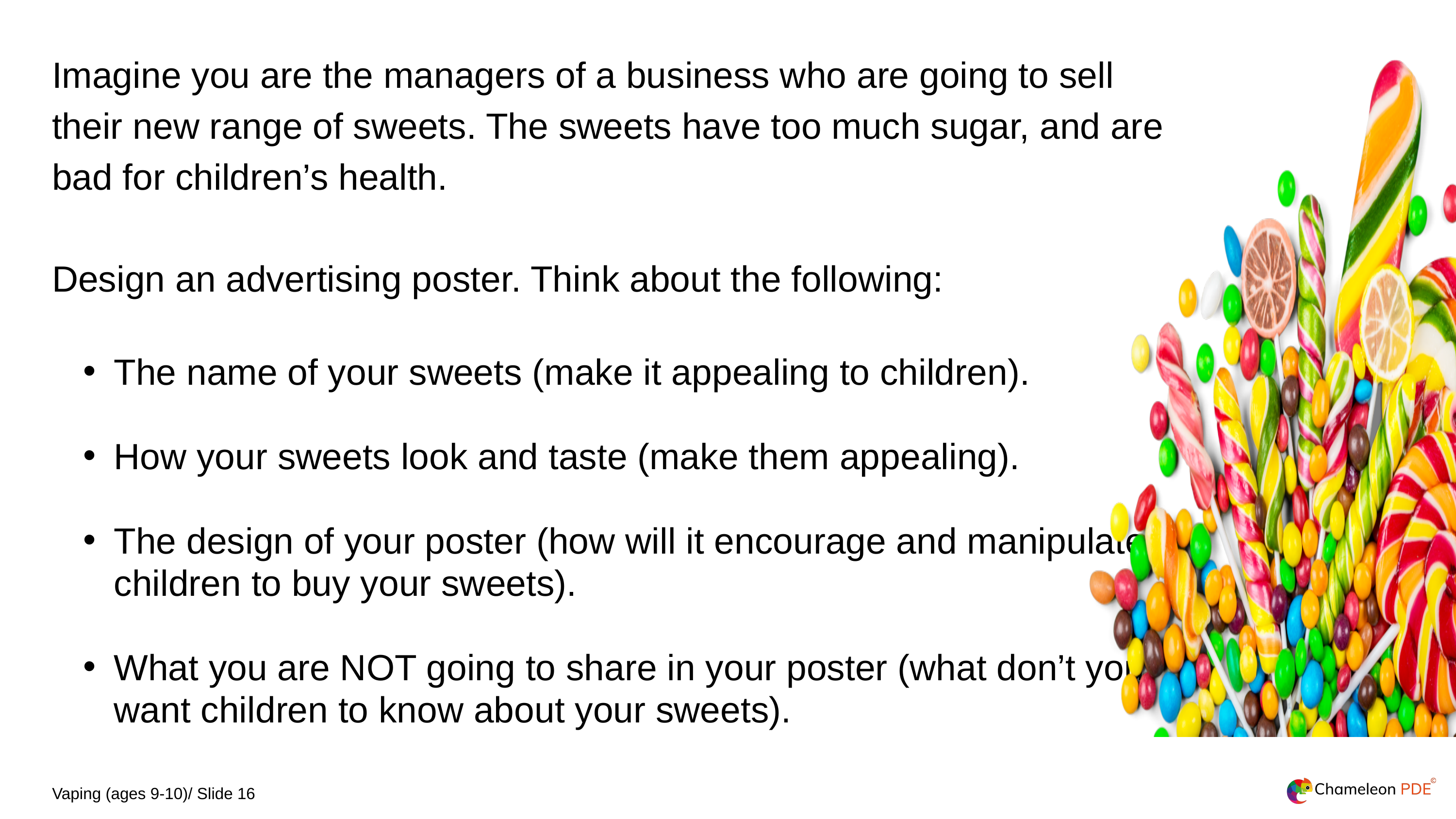

Imagine you are the managers of a business who are going to sell their new range of sweets. The sweets have too much sugar, and are bad for children’s health.

Design an advertising poster. Think about the following:

The name of your sweets (make it appealing to children).

How your sweets look and taste (make them appealing).

The design of your poster (how will it encourage and manipulate children to buy your sweets).

What you are NOT going to share in your poster (what don’t you want children to know about your sweets).

Vaping (ages 9-10)/ Slide 16